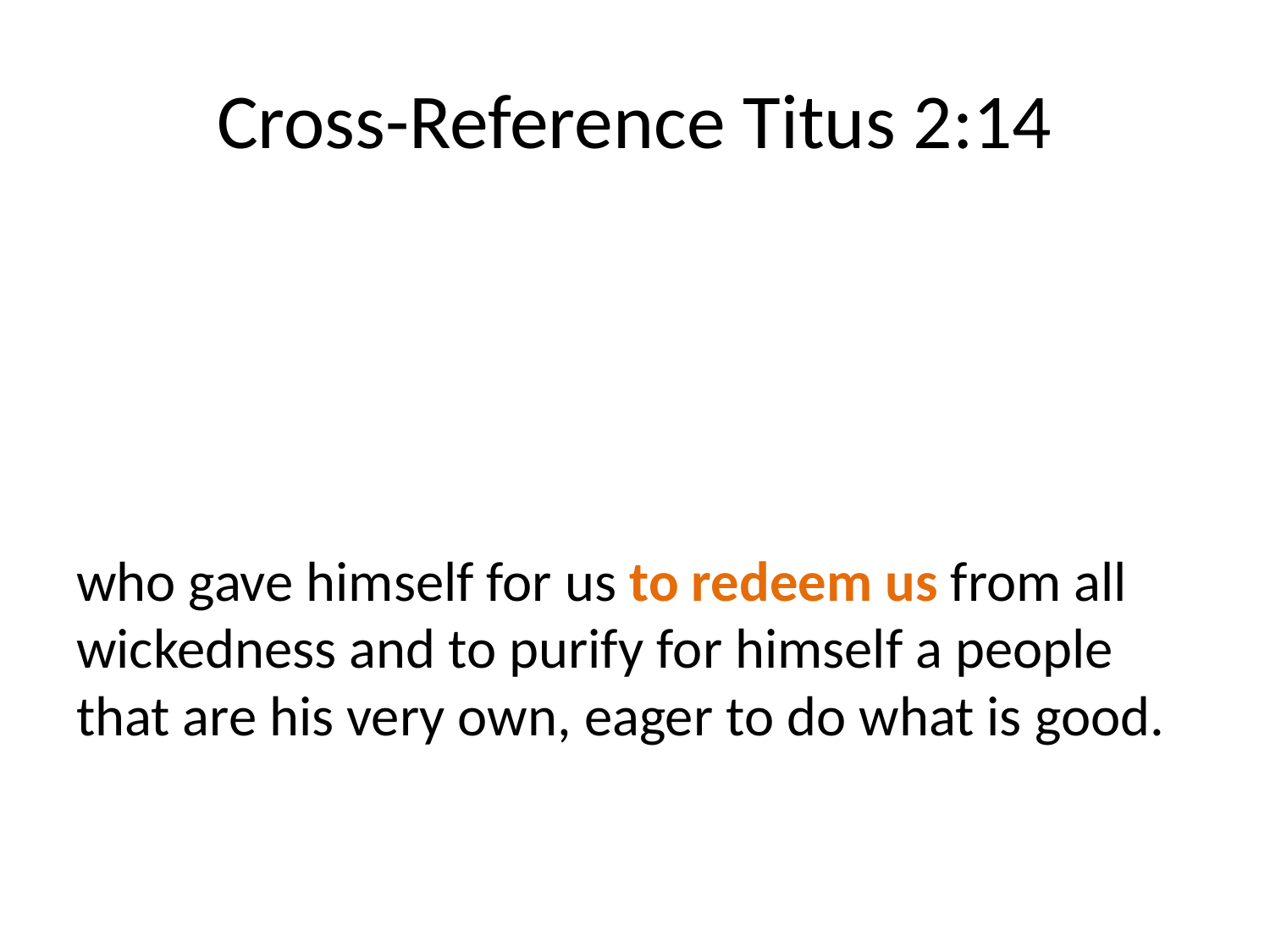

# Cross-Reference Titus 2:14

who gave himself for us to redeem us from all wickedness and to purify for himself a people that are his very own, eager to do what is good.